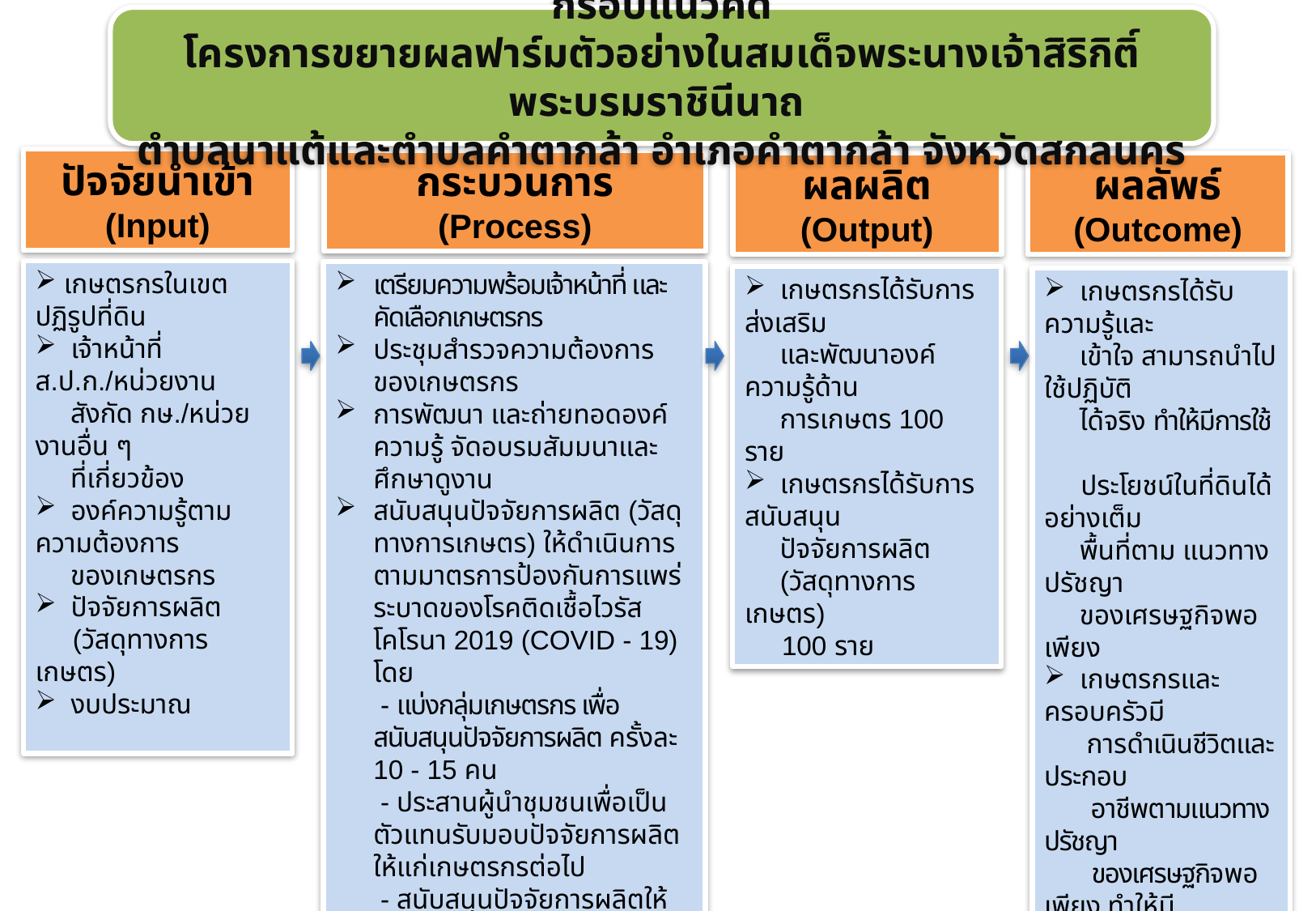

กรอบแนวคิด
โครงการขยายผลฟาร์มตัวอย่างในสมเด็จพระนางเจ้าสิริกิติ์ พระบรมราชินีนาถ
ตำบลนาแต้และตำบลคำตากล้า อำเภอคำตากล้า จังหวัดสกลนคร

ปัจจัยนำเข้า
(Input)
 เกษตรกรในเขตปฏิรูปที่ดิน
  เจ้าหน้าที่ ส.ป.ก./หน่วยงาน
     สังกัด กษ./หน่วยงานอื่น ๆ
     ที่เกี่ยวข้อง
  องค์ความรู้ตามความต้องการ
     ของเกษตรกร
  ปัจจัยการผลิต
     (วัสดุทางการเกษตร)
  งบประมาณ

กระบวนการ
(Process)
ผลผลิต
(Output)
ผลลัพธ์
(Outcome)
เตรียมความพร้อมเจ้าหน้าที่ และคัดเลือกเกษตรกร
ประชุมสำรวจความต้องการของเกษตรกร
การพัฒนา และถ่ายทอดองค์ความรู้ จัดอบรมสัมมนาและศึกษาดูงาน
สนับสนุนปัจจัยการผลิต (วัสดุทางการเกษตร) ให้ดำเนินการตามมาตรการป้องกันการแพร่ระบาดของโรคติดเชื้อไวรัสโคโรนา 2019 (COVID - 19)   โดย
 - แบ่งกลุ่มเกษตรกร เพื่อสนับสนุนปัจจัยการผลิต ครั้งละ 10 - 15 คน
 - ประสานผู้นำชุมชนเพื่อเป็นตัวแทนรับมอบปัจจัยการผลิตให้แก่เกษตรกรต่อไป
 - สนับสนุนปัจจัยการผลิตให้เกษตรกรเป็นรายบุคคล
รายงานผลการดำเนินผลการใช้จ่ายงบประมาณประจำเดือน/ระบบ PARA
ติดตาม ประเมินผลกิจกรรม
ประชาสัมพันธ์และเผยแพร่ผลการดำเนินงานโครงการ/ผลสำเร็จของเกษตรกร
  เกษตรกรได้รับการส่งเสริม
     และพัฒนาองค์ความรู้ด้าน
     การเกษตร 100 ราย
  เกษตรกรได้รับการสนับสนุน
     ปัจจัยการผลิต
     (วัสดุทางการเกษตร)
     100 ราย
  เกษตรกรได้รับความรู้และ
     เข้าใจ สามารถนำไปใช้ปฏิบัติ
     ได้จริง ทำให้มีการใช้
      ประโยชน์ในที่ดินได้อย่างเต็ม
     พื้นที่ตาม แนวทางปรัชญา
     ของเศรษฐกิจพอเพียง
  เกษตรกรและครอบครัวมี
      การดำเนินชีวิตและประกอบ
       อาชีพตามแนวทางปรัชญา
        ของเศรษฐกิจพอเพียง ทำให้มี
      คุณภาพชีวิตที่ดีขึ้น สามารถ
      พึ่งพาตนเองได้และอาศัยอยู่
      ร่วมกันในชุมชนอย่างผาสุก